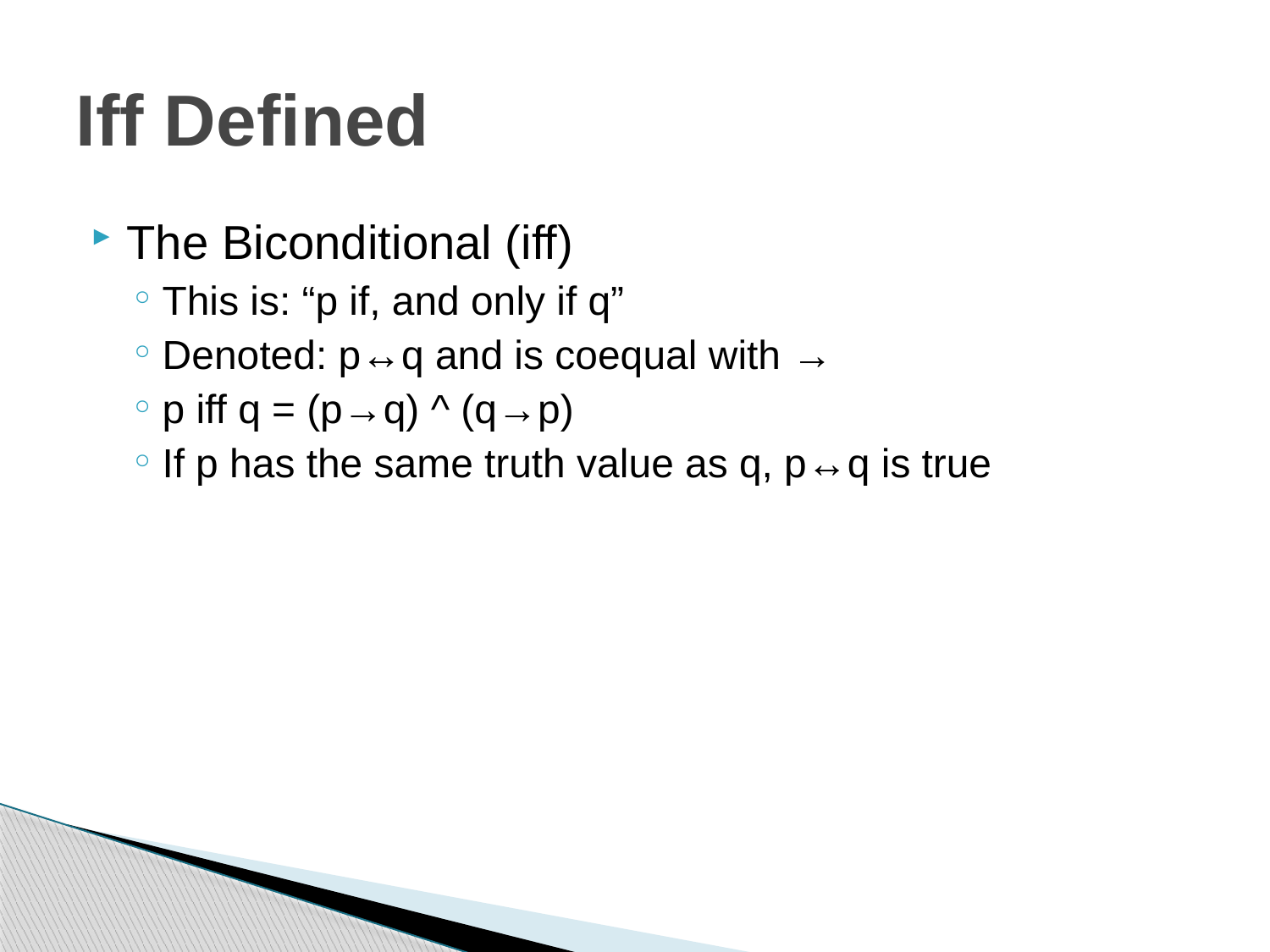

# Iff Defined
The Biconditional (iff)
This is: “p if, and only if q”
Denoted: p↔q and is coequal with →
p iff q = (p→q) ^ (q→p)
If p has the same truth value as q, p↔q is true